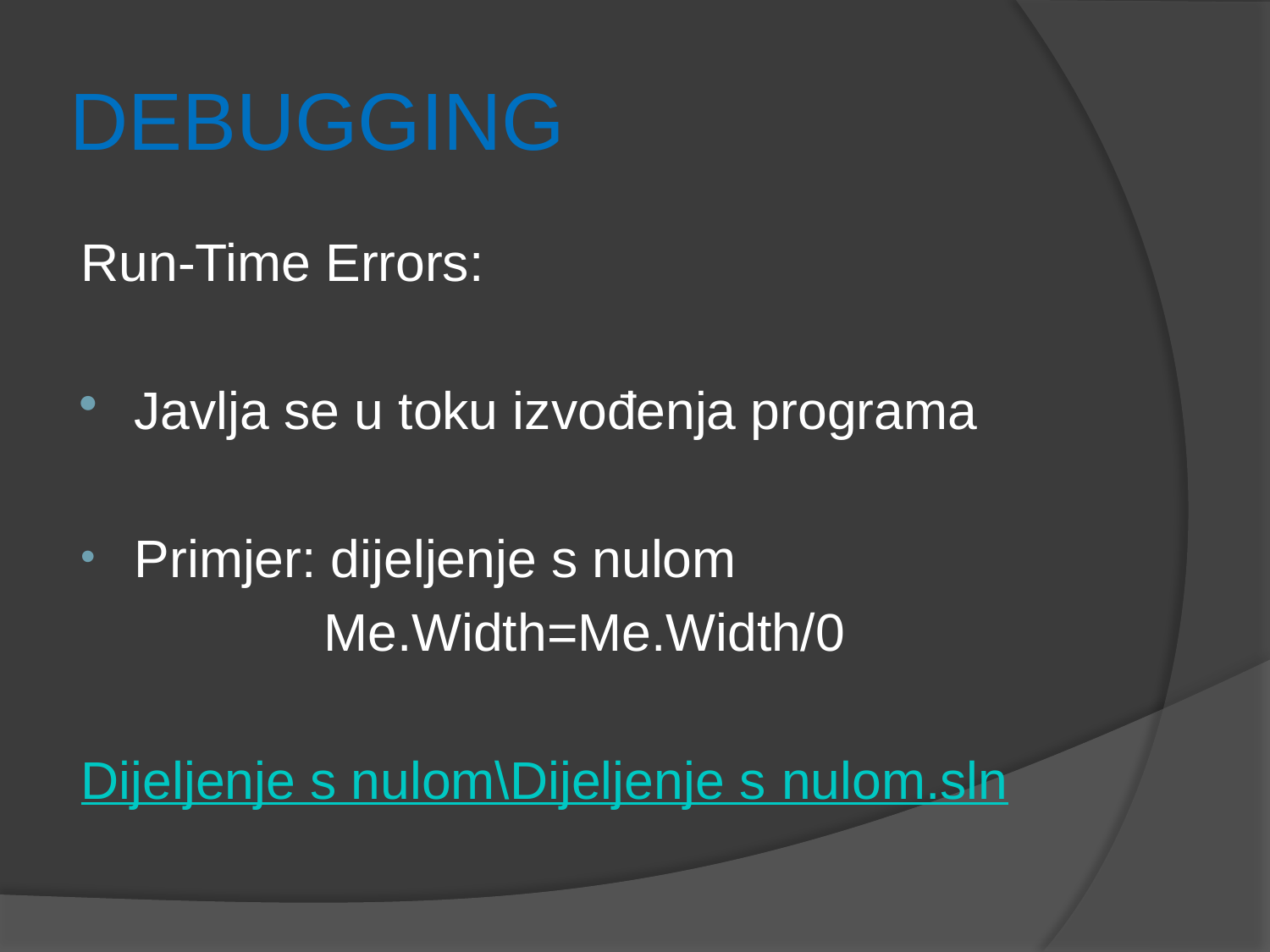

# DEBUGGING
Run-Time Errors:

Javlja se u toku izvođenja programa

Primjer: dijeljenje s nulom
Me.Width=Me.Width/0

Dijeljenje s nulom\Dijeljenje s nulom.sln